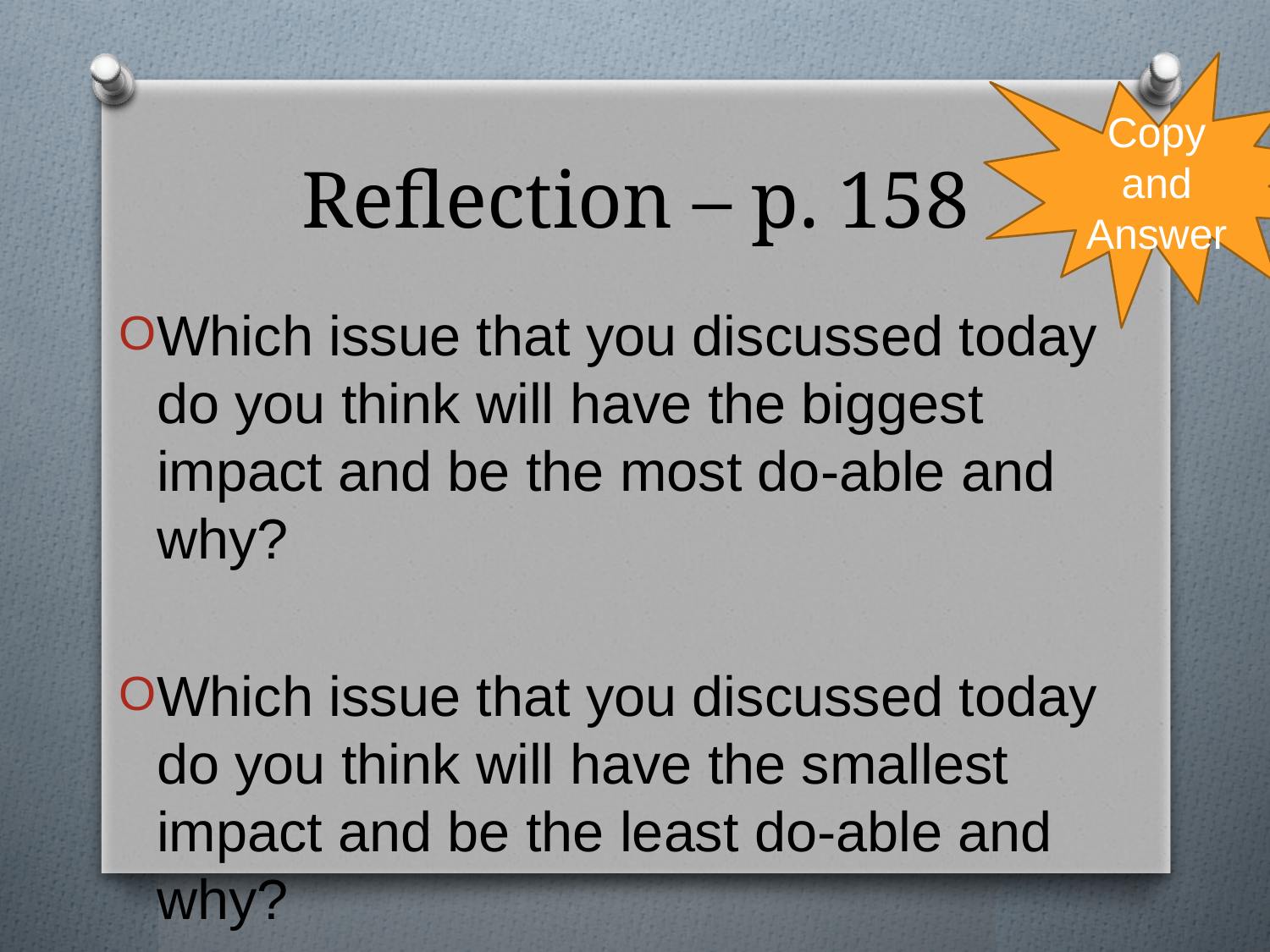

Copy and Answer
# Reflection – p. 158
Which issue that you discussed today do you think will have the biggest impact and be the most do-able and why?

Which issue that you discussed today do you think will have the smallest impact and be the least do-able and why?